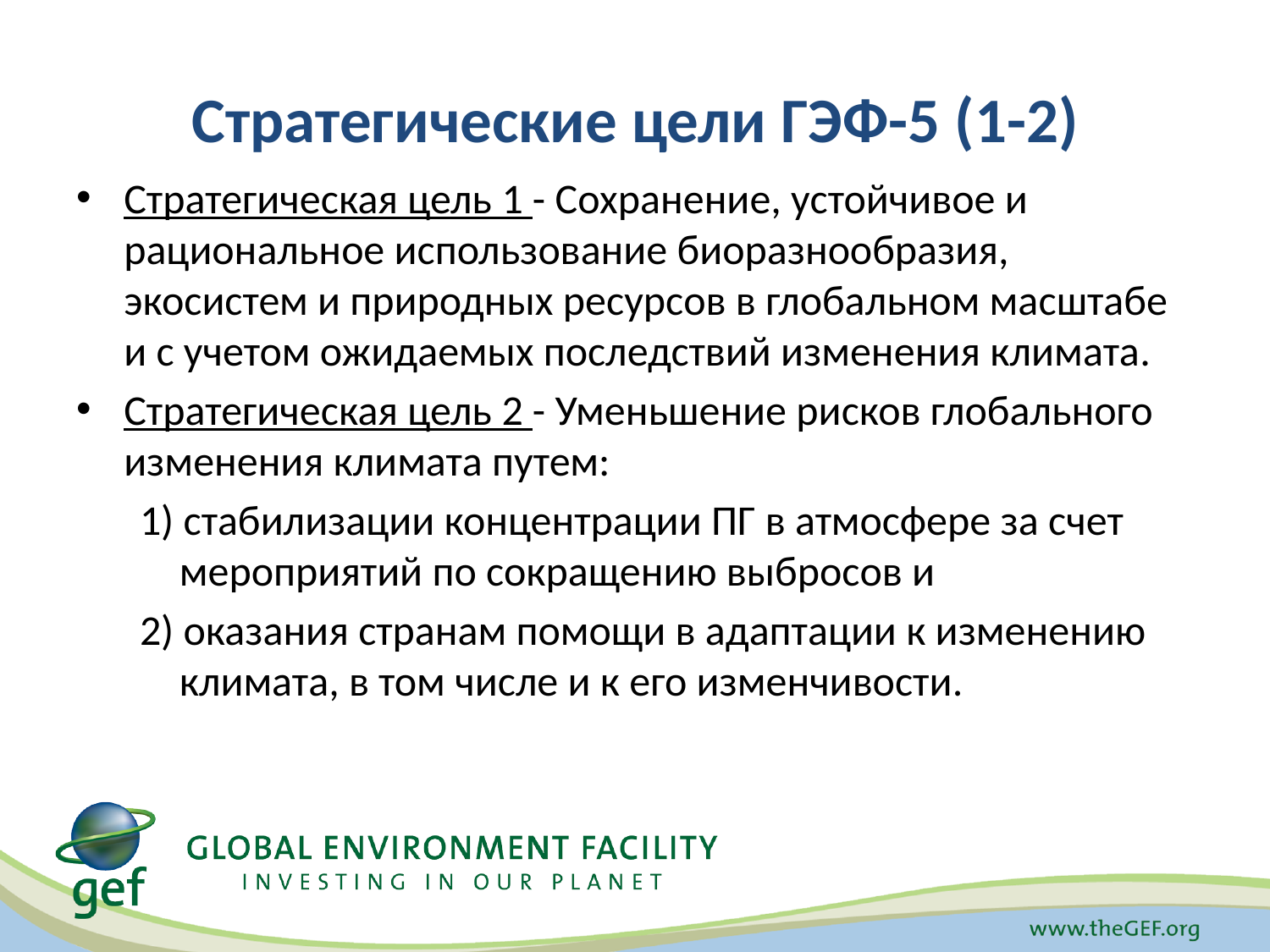

# Стратегические цели ГЭФ-5 (1-2)
Стратегическая цель 1 - Сохранение, устойчивое и рациональное использование биоразнообразия, экосистем и природных ресурсов в глобальном масштабе и с учетом ожидаемых последствий изменения климата.
Стратегическая цель 2 - Уменьшение рисков глобального изменения климата путем:
1) стабилизации концентрации ПГ в атмосфере за счет мероприятий по сокращению выбросов и
2) оказания странам помощи в адаптации к изменению климата, в том числе и к его изменчивости.